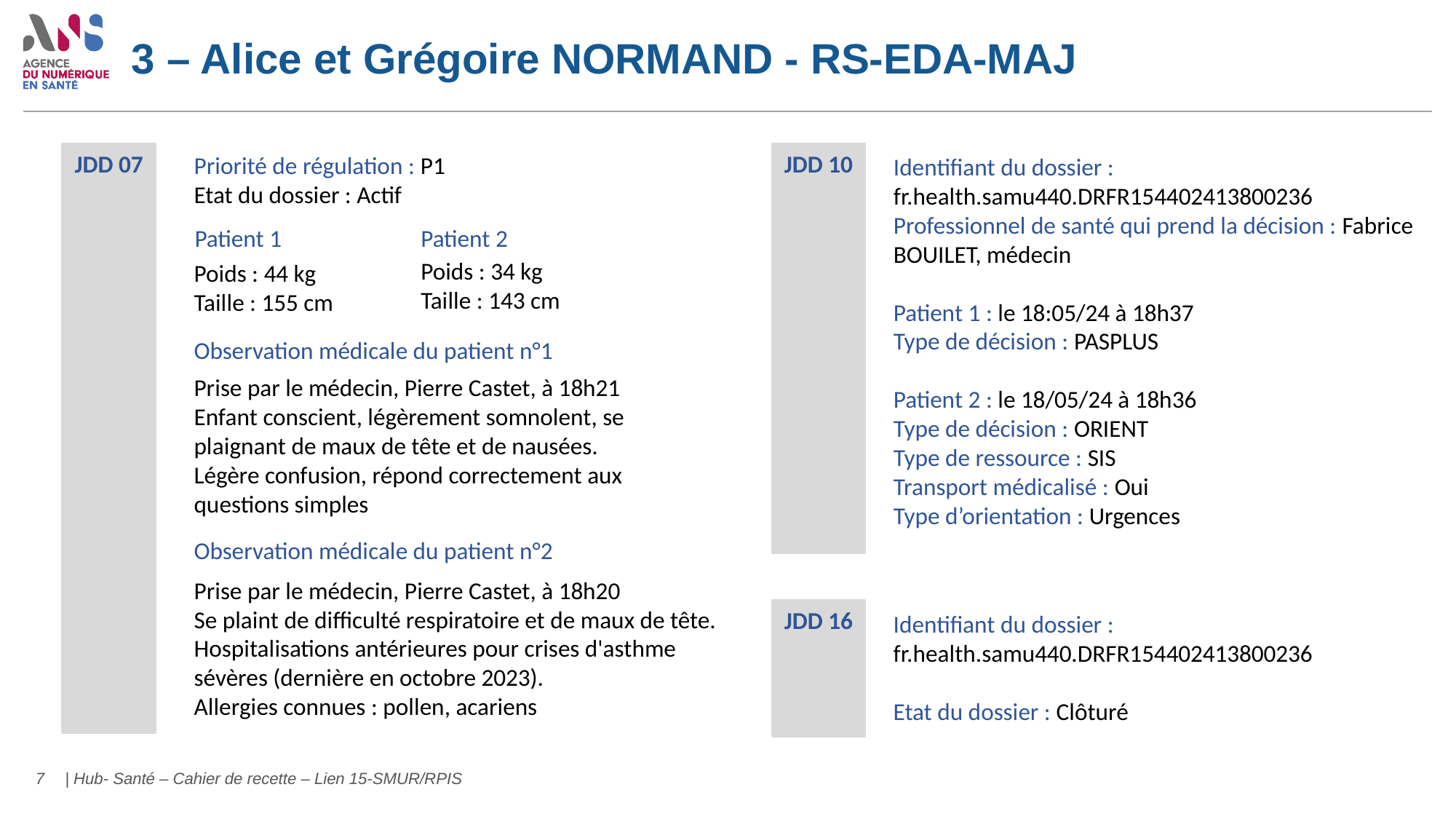

# 3 – Alice et Grégoire NORMAND - RS-EDA-MAJ
JDD 10
JDD 07
Priorité de régulation : P1
Etat du dossier : Actif
Identifiant du dossier : fr.health.samu440.DRFR154402413800236
Professionnel de santé qui prend la décision : Fabrice BOUILET, médecin

Patient 1 : le 18:05/24 à 18h37
Type de décision : PASPLUS

Patient 2 : le 18/05/24 à 18h36
Type de décision : ORIENT
Type de ressource : SIS
Transport médicalisé : Oui
Type d’orientation : Urgences
Patient 1
Patient 2
Poids : 34 kg
Taille : 143 cm
Poids : 44 kg
Taille : 155 cm
Observation médicale du patient n°1
Prise par le médecin, Pierre Castet, à 18h21
Enfant conscient, légèrement somnolent, se plaignant de maux de tête et de nausées.
Légère confusion, répond correctement aux questions simples
Observation médicale du patient n°2
Prise par le médecin, Pierre Castet, à 18h20
Se plaint de difficulté respiratoire et de maux de tête.
Hospitalisations antérieures pour crises d'asthme sévères (dernière en octobre 2023).
Allergies connues : pollen, acariens
JDD 16
Identifiant du dossier : fr.health.samu440.DRFR154402413800236

Etat du dossier : Clôturé
7
| Hub- Santé – Cahier de recette – Lien 15-SMUR/RPIS